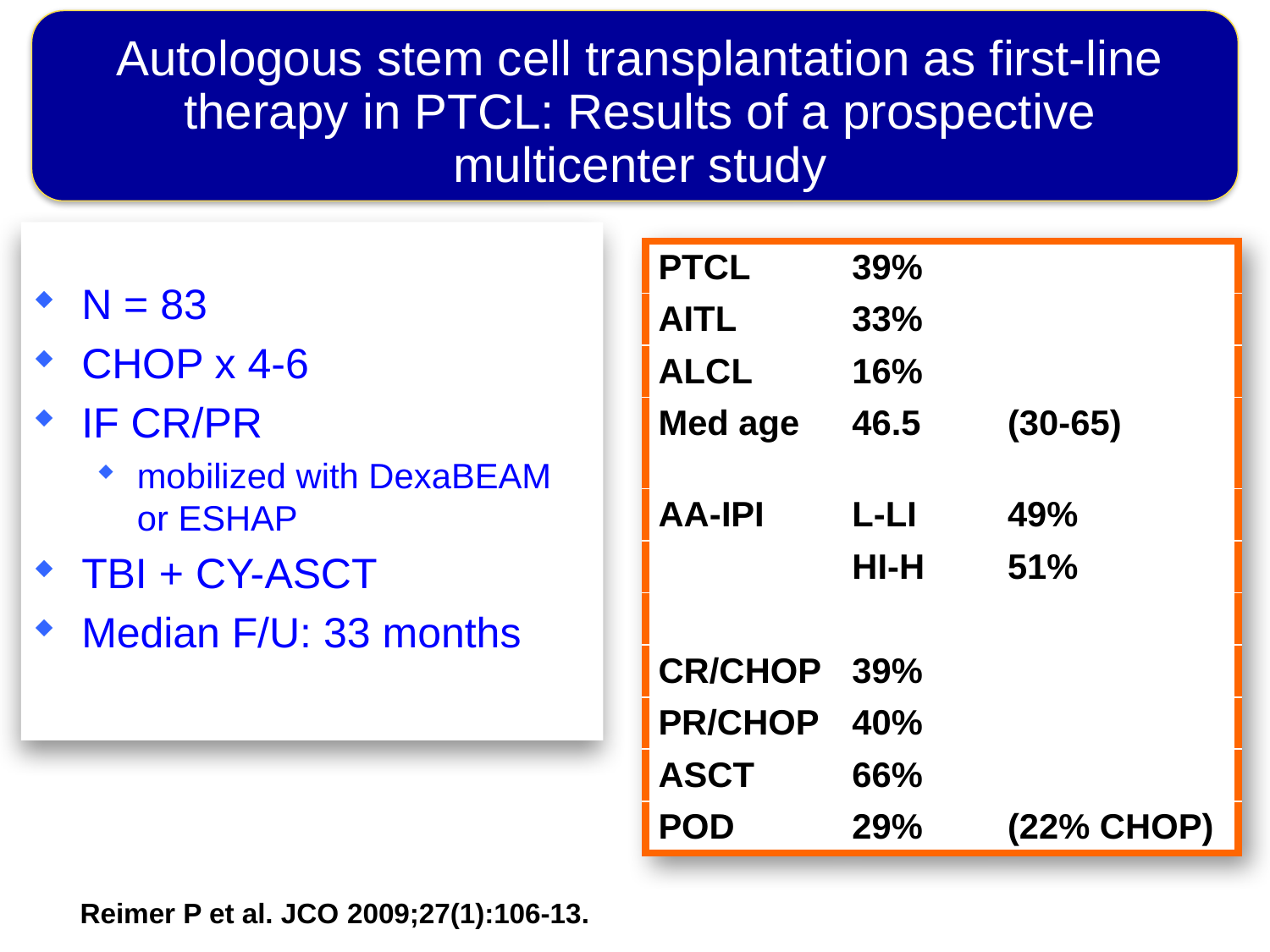

# Autologous stem cell transplantation as first-line therapy in PTCL: Results of a prospective multicenter study

| PTCL | 39% |  |
| --- | --- | --- |
| AITL | 33% |  |
| ALCL | 16% |  |
| Med age | 46.5 | (30-65) |
| AA-IPI | L-LI | 49% |
|  | HI-H | 51% |
|  |  |  |
| CR/CHOP | 39% |  |
| PR/CHOP | 40% |  |
| ASCT | 66% |  |
| POD | 29% | (22% CHOP) |
N = 83
CHOP x 4-6
IF CR/PR
mobilized with DexaBEAM or ESHAP
TBI + CY-ASCT
Median F/U: 33 months
Reimer P et al. JCO 2009;27(1):106-13.